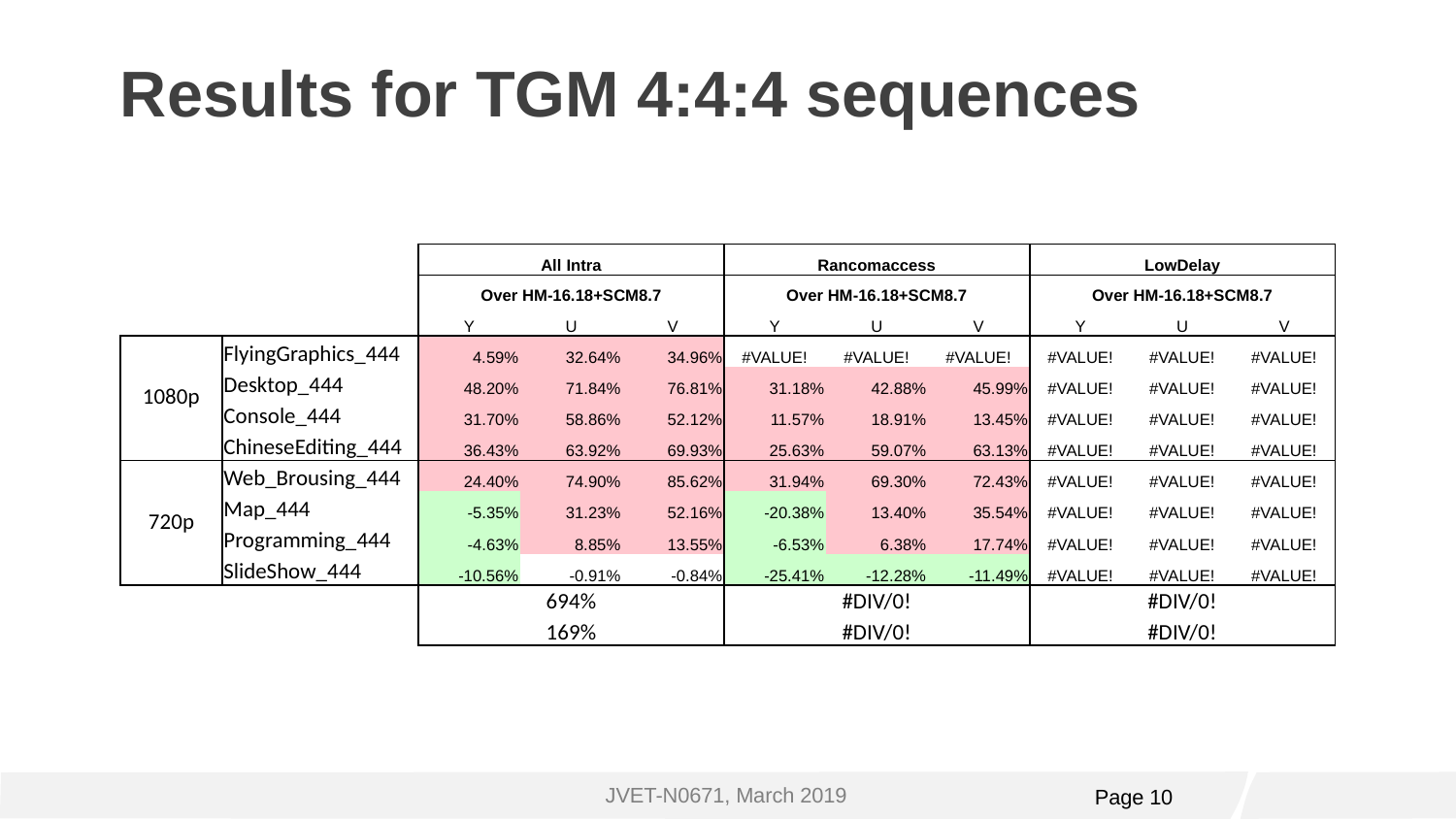

# Results for TGM 4:4:4 sequences
|  |  | All Intra |  |  | Rancomaccess |  |  | LowDelay |  |  |
| --- | --- | --- | --- | --- | --- | --- | --- | --- | --- | --- |
|  |  | Over HM-16.18+SCM8.7 |  |  | Over HM-16.18+SCM8.7 |  |  | Over HM-16.18+SCM8.7 |  |  |
|  |  | Y | U | V | Y | U | V | Y | U | V |
| 1080p | FlyingGraphics\_444 | 4.59% | 32.64% | 34.96% | #VALUE! | #VALUE! | #VALUE! | #VALUE! | #VALUE! | #VALUE! |
|  | Desktop\_444 | 48.20% | 71.84% | 76.81% | 31.18% | 42.88% | 45.99% | #VALUE! | #VALUE! | #VALUE! |
|  | Console\_444 | 31.70% | 58.86% | 52.12% | 11.57% | 18.91% | 13.45% | #VALUE! | #VALUE! | #VALUE! |
|  | ChineseEditing\_444 | 36.43% | 63.92% | 69.93% | 25.63% | 59.07% | 63.13% | #VALUE! | #VALUE! | #VALUE! |
| 720p | Web\_Brousing\_444 | 24.40% | 74.90% | 85.62% | 31.94% | 69.30% | 72.43% | #VALUE! | #VALUE! | #VALUE! |
|  | Map\_444 | -5.35% | 31.23% | 52.16% | -20.38% | 13.40% | 35.54% | #VALUE! | #VALUE! | #VALUE! |
|  | Programming\_444 | -4.63% | 8.85% | 13.55% | -6.53% | 6.38% | 17.74% | #VALUE! | #VALUE! | #VALUE! |
|  | SlideShow\_444 | -10.56% | -0.91% | -0.84% | -25.41% | -12.28% | -11.49% | #VALUE! | #VALUE! | #VALUE! |
|  |  | 694% |  |  | #DIV/0! |  |  | #DIV/0! |  |  |
|  |  | 169% |  |  | #DIV/0! |  |  | #DIV/0! |  |  |